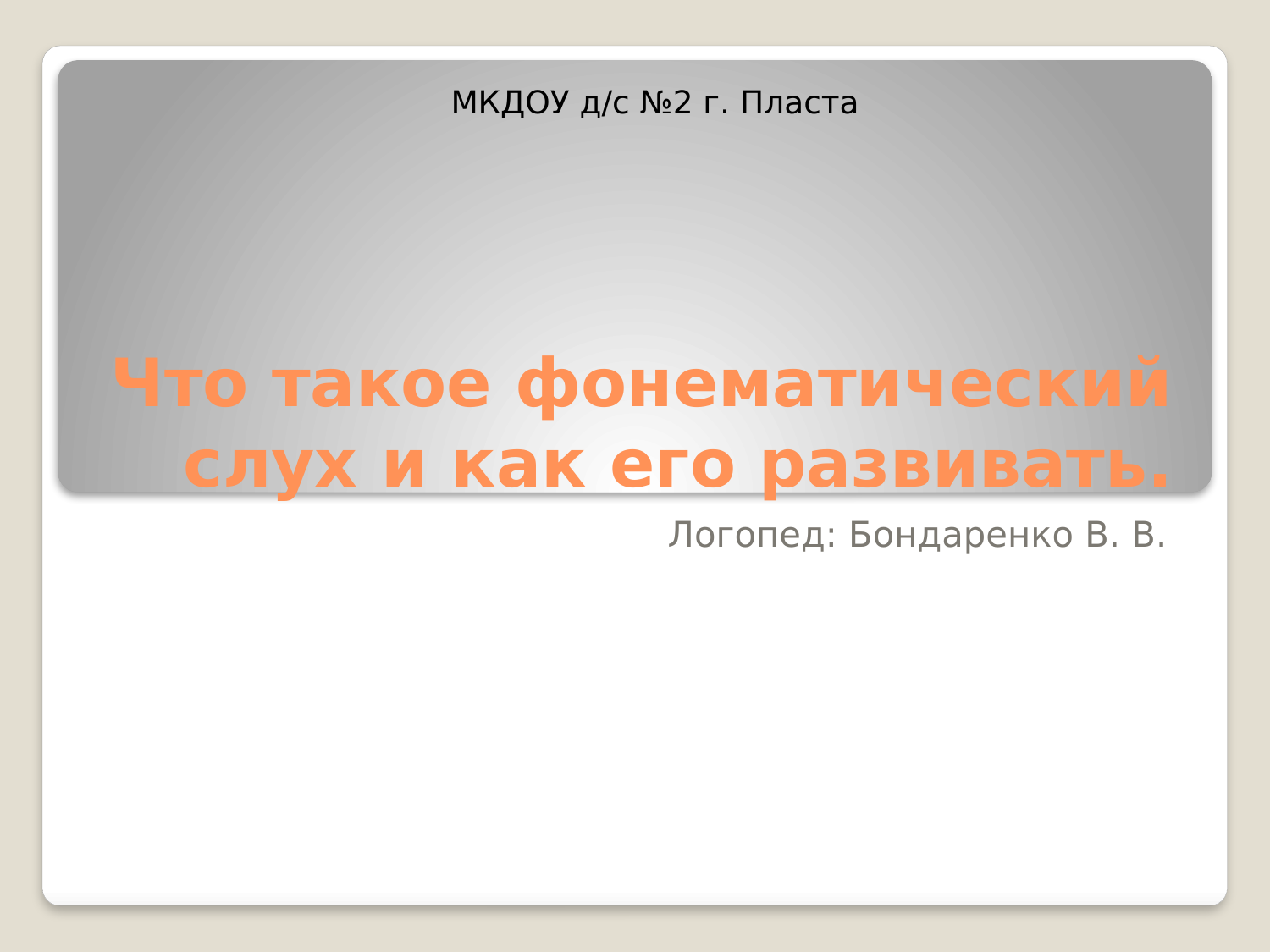

МКДОУ д/с №2 г. Пласта
# Что такое фонематический слух и как его развивать.
Логопед: Бондаренко В. В.